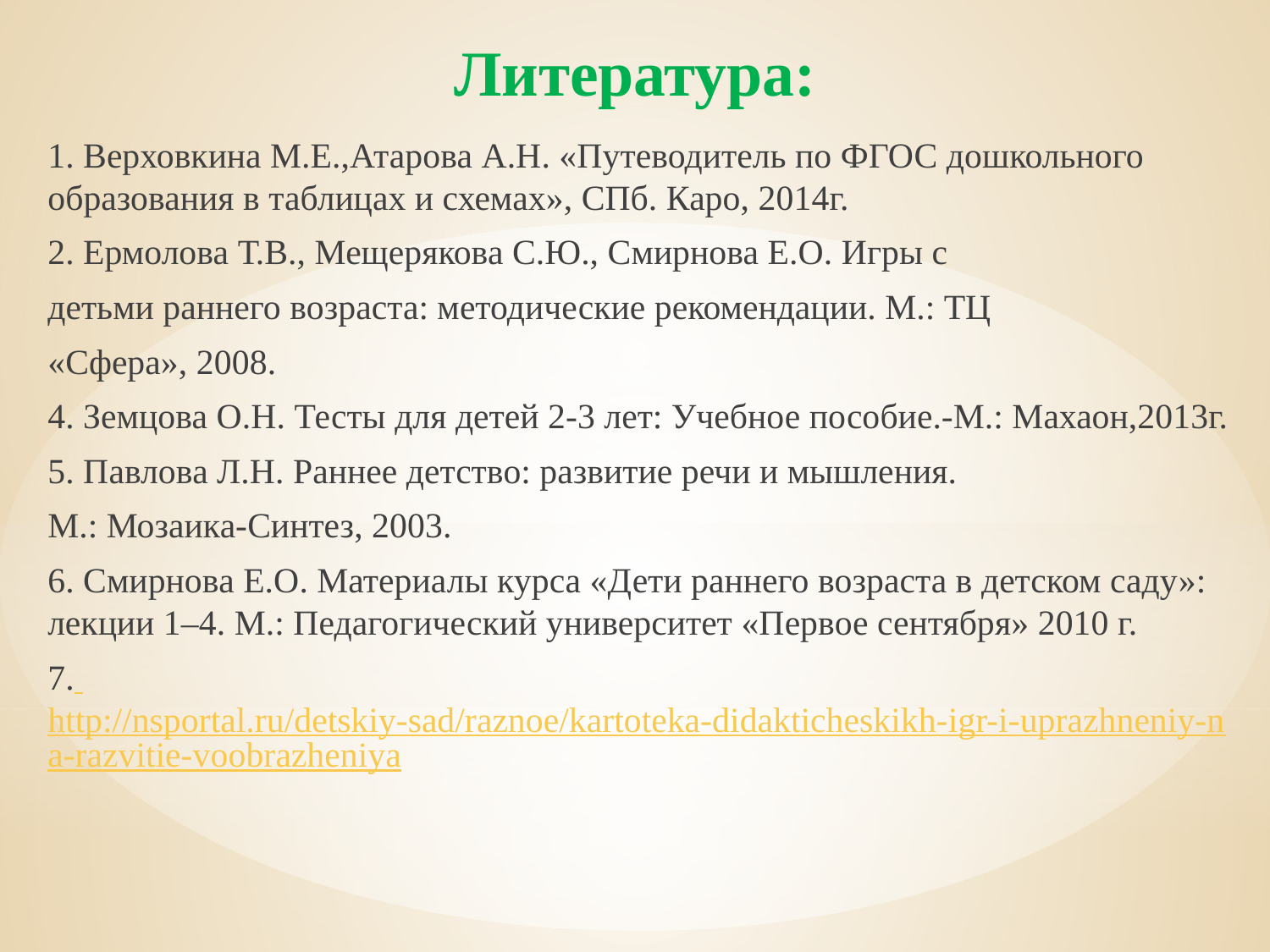

# Литература:
1. Верховкина М.Е.,Атарова А.Н. «Путеводитель по ФГОС дошкольного образования в таблицах и схемах», СПб. Каро, 2014г.
2. Ермолова Т.В., Мещерякова С.Ю., Смирнова Е.О. Игры с
детьми раннего возраста: методические рекомендации. М.: ТЦ
«Сфера», 2008.
4. Земцова О.Н. Тесты для детей 2-3 лет: Учебное пособие.-М.: Махаон,2013г.
5. Павлова Л.Н. Раннее детство: развитие речи и мышления.
М.: Мозаика-Синтез, 2003.
6. Смирнова Е.О. Материалы курса «Дети раннего возраста в детском саду»: лекции 1–4. М.: Педагогический университет «Первое сентября» 2010 г.
7. http://nsportal.ru/detskiy-sad/raznoe/kartoteka-didakticheskikh-igr-i-uprazhneniy-na-razvitie-voobrazheniya